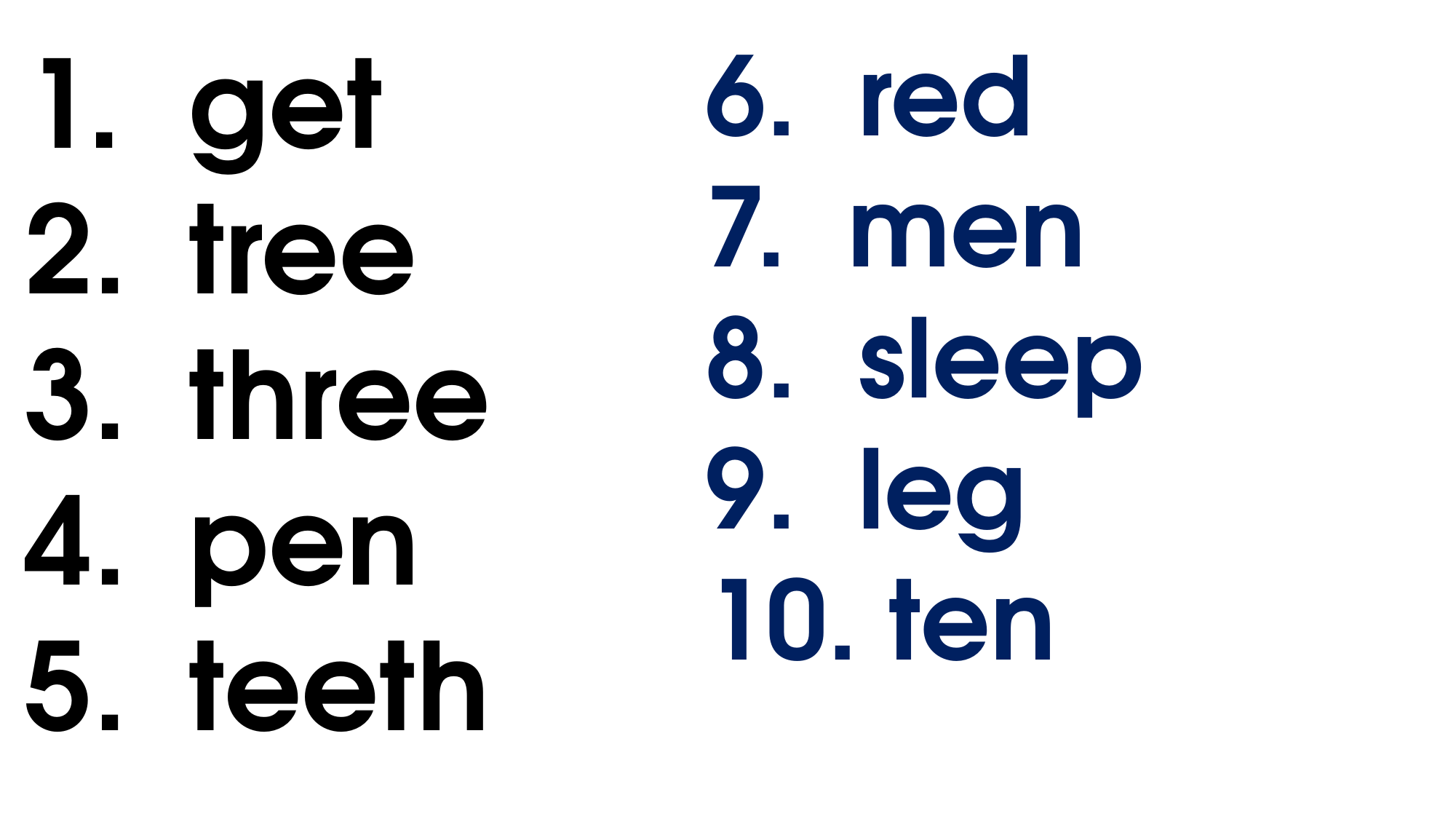

get
tree
three
pen
teeth
6.  red
7.  men
8.  sleep
9.  leg
10. ten